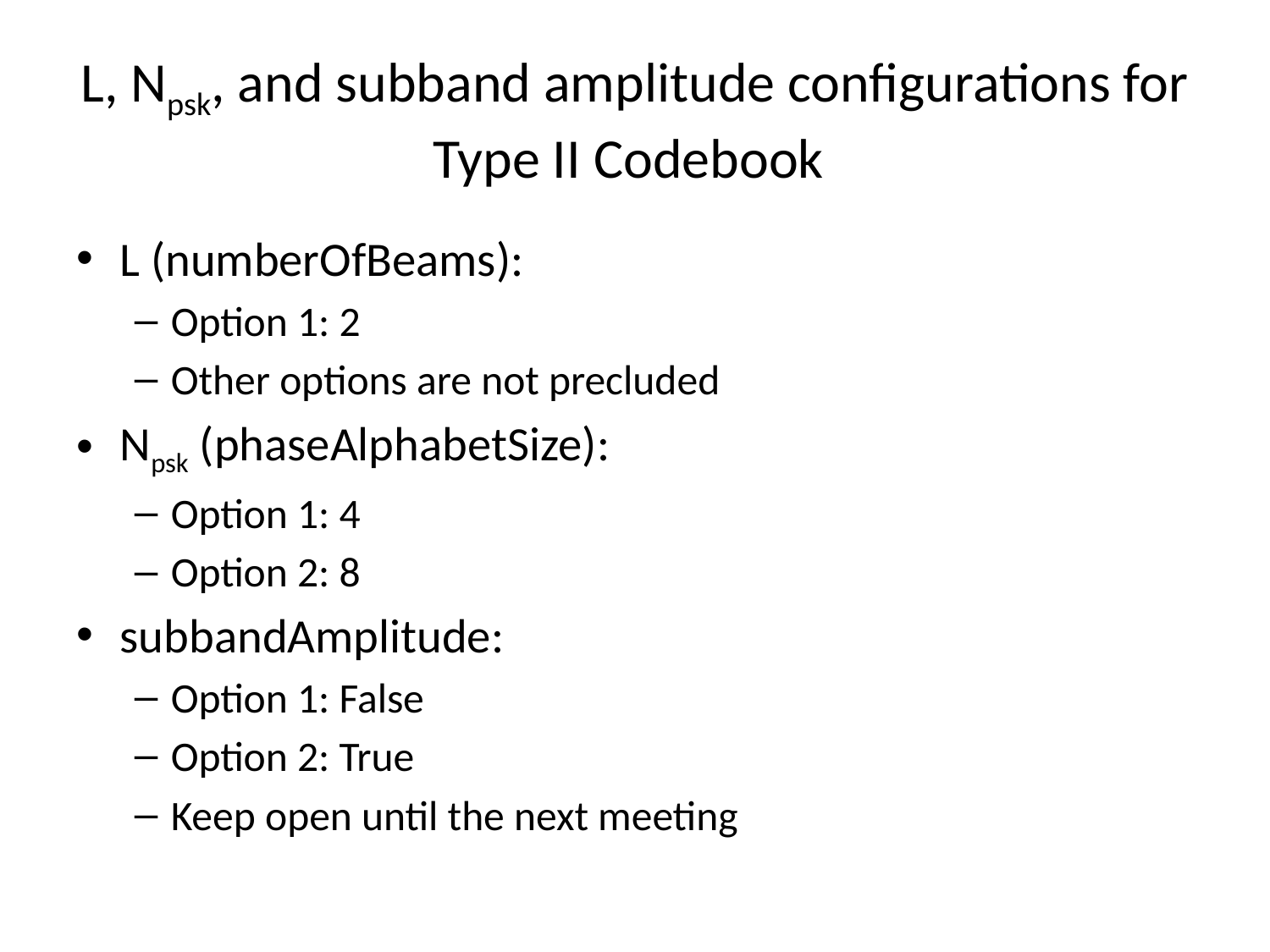

# L, Npsk, and subband amplitude configurations for Type II Codebook
L (numberOfBeams):
Option 1: 2
Other options are not precluded
Npsk (phaseAlphabetSize):
Option 1: 4
Option 2: 8
subbandAmplitude:
Option 1: False
Option 2: True
Keep open until the next meeting